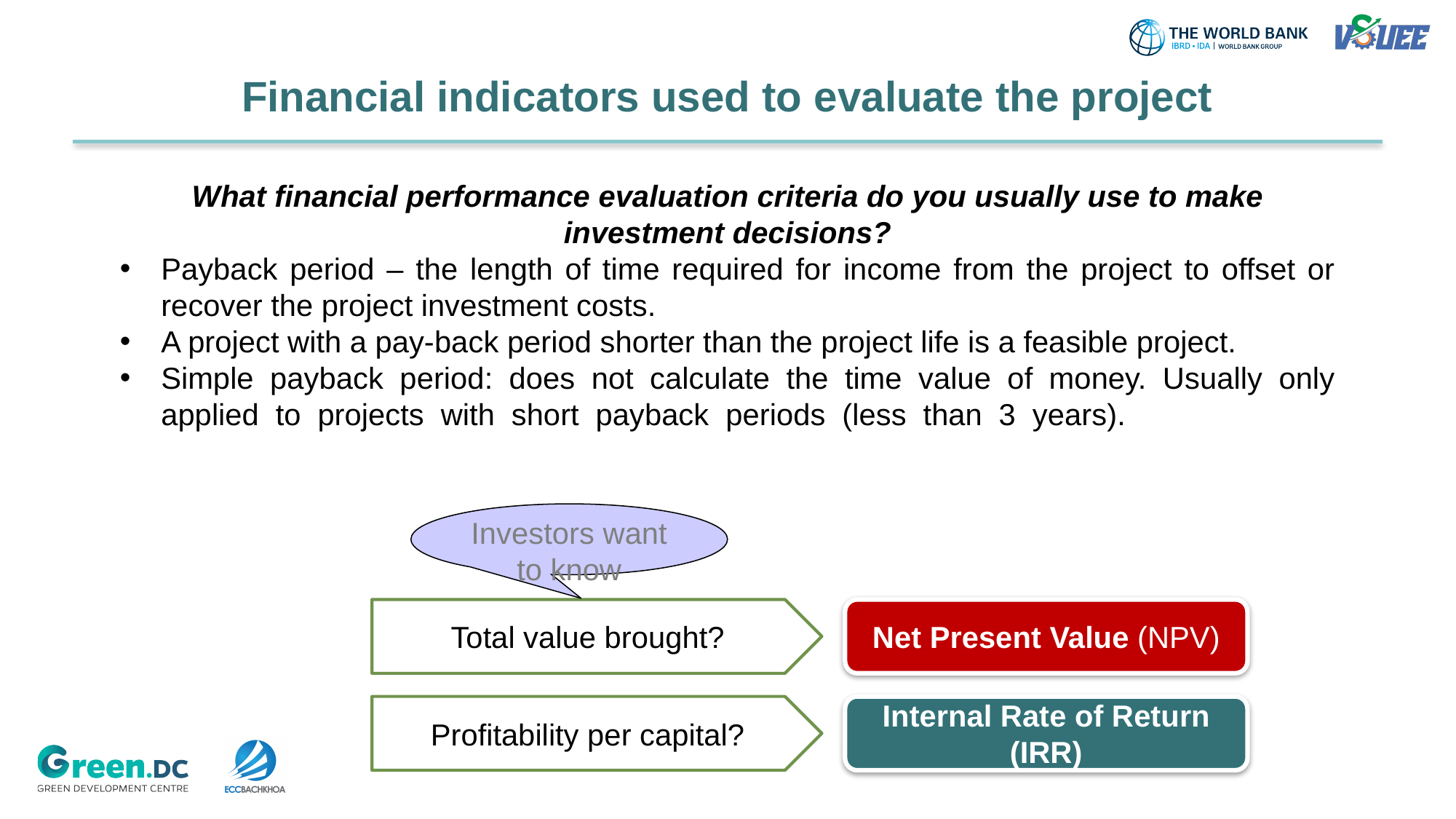

# Financial indicators used to evaluate the project
What financial performance evaluation criteria do you usually use to make investment decisions?
Payback period – the length of time required for income from the project to offset or recover the project investment costs.
A project with a pay-back period shorter than the project life is a feasible project.
Simple payback period: does not calculate the time value of money. Usually only applied to projects with short payback periods (less than 3 years).
Investors want to know
Total value brought?
Net Present Value (NPV)
Profitability per capital?
Internal Rate of Return (IRR)